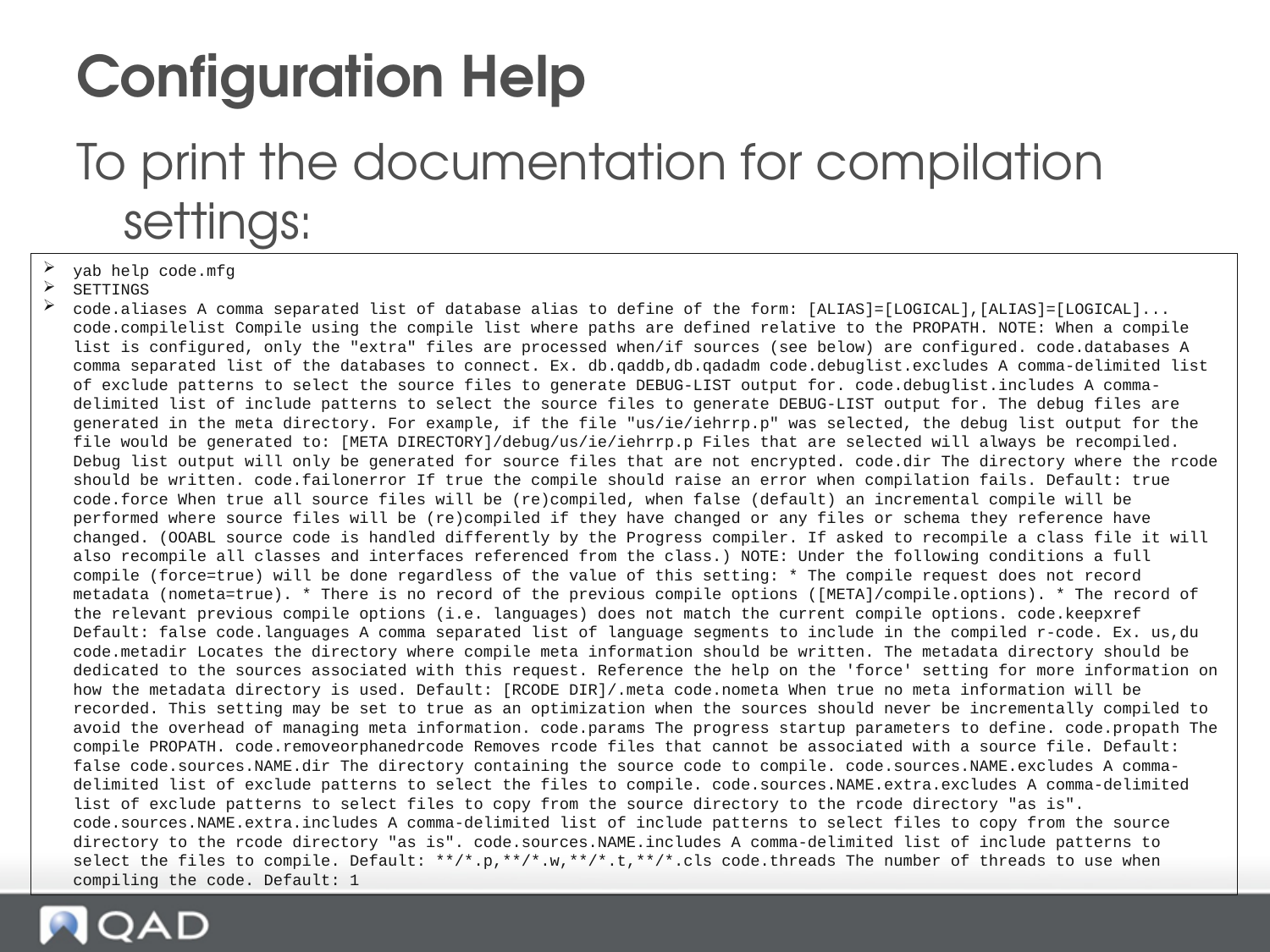

# Configuration Help
To print the documentation for compilation settings:
yab help code.mfg
SETTINGS
code.aliases A comma separated list of database alias to define of the form: [ALIAS]=[LOGICAL],[ALIAS]=[LOGICAL]... code.compilelist Compile using the compile list where paths are defined relative to the PROPATH. NOTE: When a compile list is configured, only the "extra" files are processed when/if sources (see below) are configured. code.databases A comma separated list of the databases to connect. Ex. db.qaddb,db.qadadm code.debuglist.excludes A comma-delimited list of exclude patterns to select the source files to generate DEBUG-LIST output for. code.debuglist.includes A comma-delimited list of include patterns to select the source files to generate DEBUG-LIST output for. The debug files are generated in the meta directory. For example, if the file "us/ie/iehrrp.p" was selected, the debug list output for the file would be generated to: [META DIRECTORY]/debug/us/ie/iehrrp.p Files that are selected will always be recompiled. Debug list output will only be generated for source files that are not encrypted. code.dir The directory where the rcode should be written. code.failonerror If true the compile should raise an error when compilation fails. Default: true code.force When true all source files will be (re)compiled, when false (default) an incremental compile will be performed where source files will be (re)compiled if they have changed or any files or schema they reference have changed. (OOABL source code is handled differently by the Progress compiler. If asked to recompile a class file it will also recompile all classes and interfaces referenced from the class.) NOTE: Under the following conditions a full compile (force=true) will be done regardless of the value of this setting: * The compile request does not record metadata (nometa=true). * There is no record of the previous compile options ([META]/compile.options). * The record of the relevant previous compile options (i.e. languages) does not match the current compile options. code.keepxref Default: false code.languages A comma separated list of language segments to include in the compiled r-code. Ex. us,du code.metadir Locates the directory where compile meta information should be written. The metadata directory should be dedicated to the sources associated with this request. Reference the help on the 'force' setting for more information on how the metadata directory is used. Default: [RCODE DIR]/.meta code.nometa When true no meta information will be recorded. This setting may be set to true as an optimization when the sources should never be incrementally compiled to avoid the overhead of managing meta information. code.params The progress startup parameters to define. code.propath The compile PROPATH. code.removeorphanedrcode Removes rcode files that cannot be associated with a source file. Default: false code.sources.NAME.dir The directory containing the source code to compile. code.sources.NAME.excludes A comma-delimited list of exclude patterns to select the files to compile. code.sources.NAME.extra.excludes A comma-delimited list of exclude patterns to select files to copy from the source directory to the rcode directory "as is". code.sources.NAME.extra.includes A comma-delimited list of include patterns to select files to copy from the source directory to the rcode directory "as is". code.sources.NAME.includes A comma-delimited list of include patterns to select the files to compile. Default: **/*.p,**/*.w,**/*.t,**/*.cls code.threads The number of threads to use when compiling the code. Default: 1